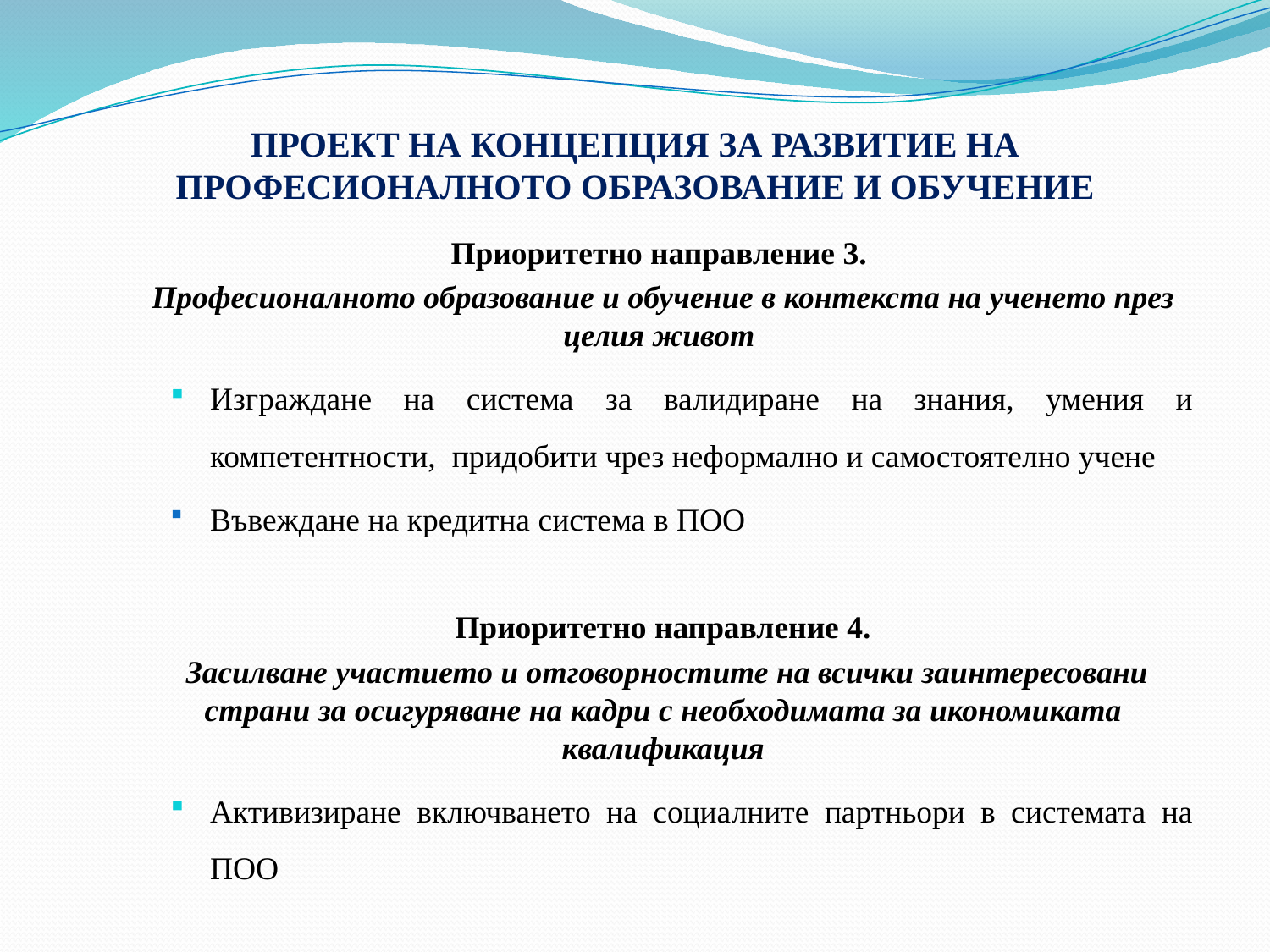

# ПРОЕКТ НА КОНЦЕПЦИЯ ЗА РАЗВИТИЕ НА ПРОФЕСИОНАЛНОТО ОБРАЗОВАНИЕ И ОБУЧЕНИЕ
Приоритетно направление 3.
Професионалното образование и обучение в контекста на ученето през целия живот
Изграждане на система за валидиране на знания, умения и компетентности,  придобити чрез неформално и самостоятелно учене
Въвеждане на кредитна система в ПОО

Приоритетно направление 4.
 Засилване участието и отговорностите на всички заинтересовани страни за осигуряване на кадри с необходимата за икономиката квалификация
Активизиране включването на социалните партньори в системата на ПОО